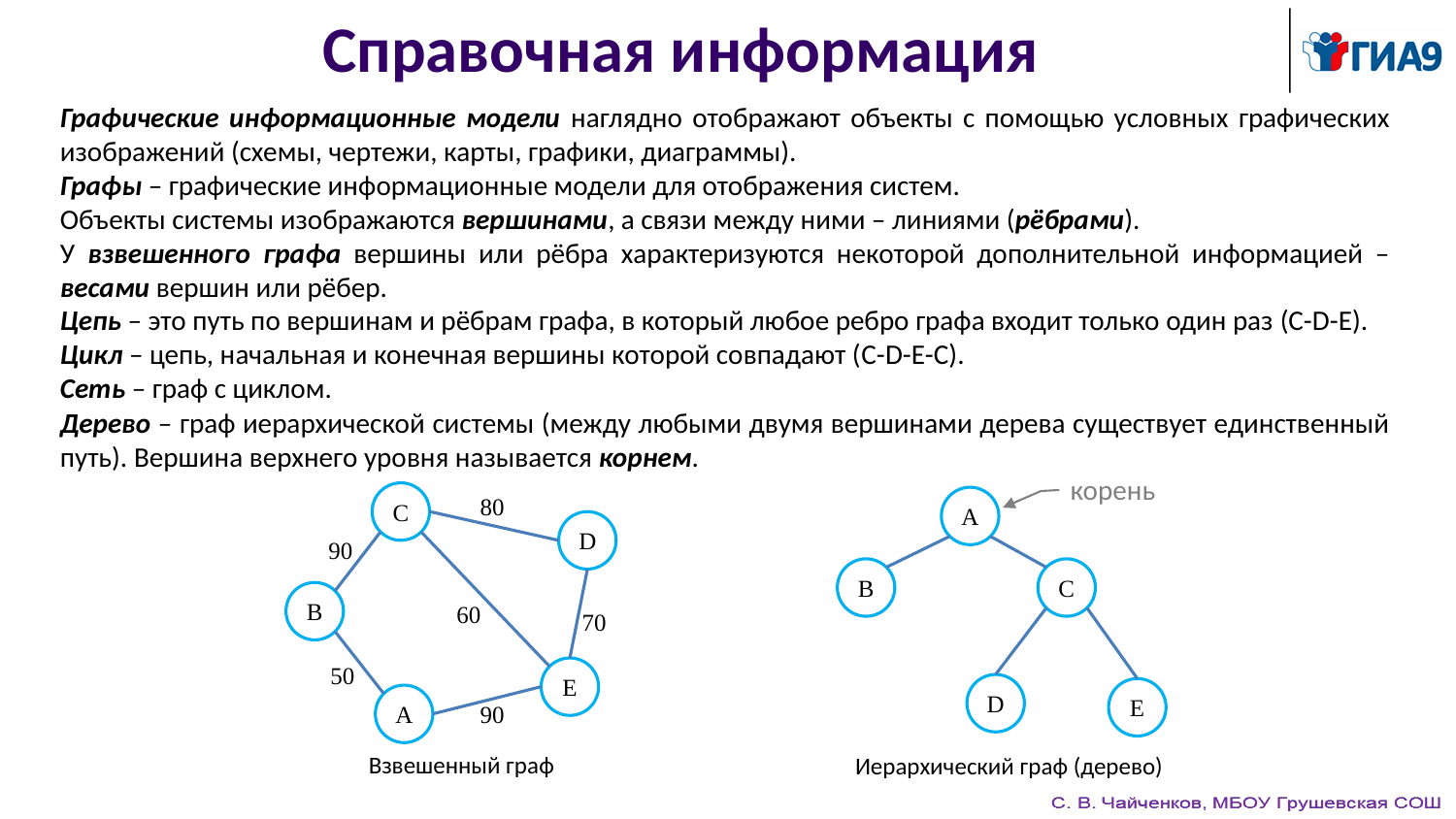

# Справочная информация
Графические информационные модели наглядно отображают объекты с помощью условных графических изображений (схемы, чертежи, карты, графики, диаграммы).
Графы – графические информационные модели для отображения систем.
Объекты системы изображаются вершинами, а связи между ними – линиями (рёбрами).
У взвешенного графа вершины или рёбра характеризуются некоторой дополнительной информацией – весами вершин или рёбер.
Цепь – это путь по вершинам и рёбрам графа, в который любое ребро графа входит только один раз (C-D-E).
Цикл – цепь, начальная и конечная вершины которой совпадают (C-D-E-C).
Сеть – граф с циклом.
Дерево – граф иерархической системы (между любыми двумя вершинами дерева существует единственный путь). Вершина верхнего уровня называется корнем.
корень
A
B
C
D
E
Иерархический граф (дерево)
C
80
D
90
B
60
70
50
E
A
90
Взвешенный граф